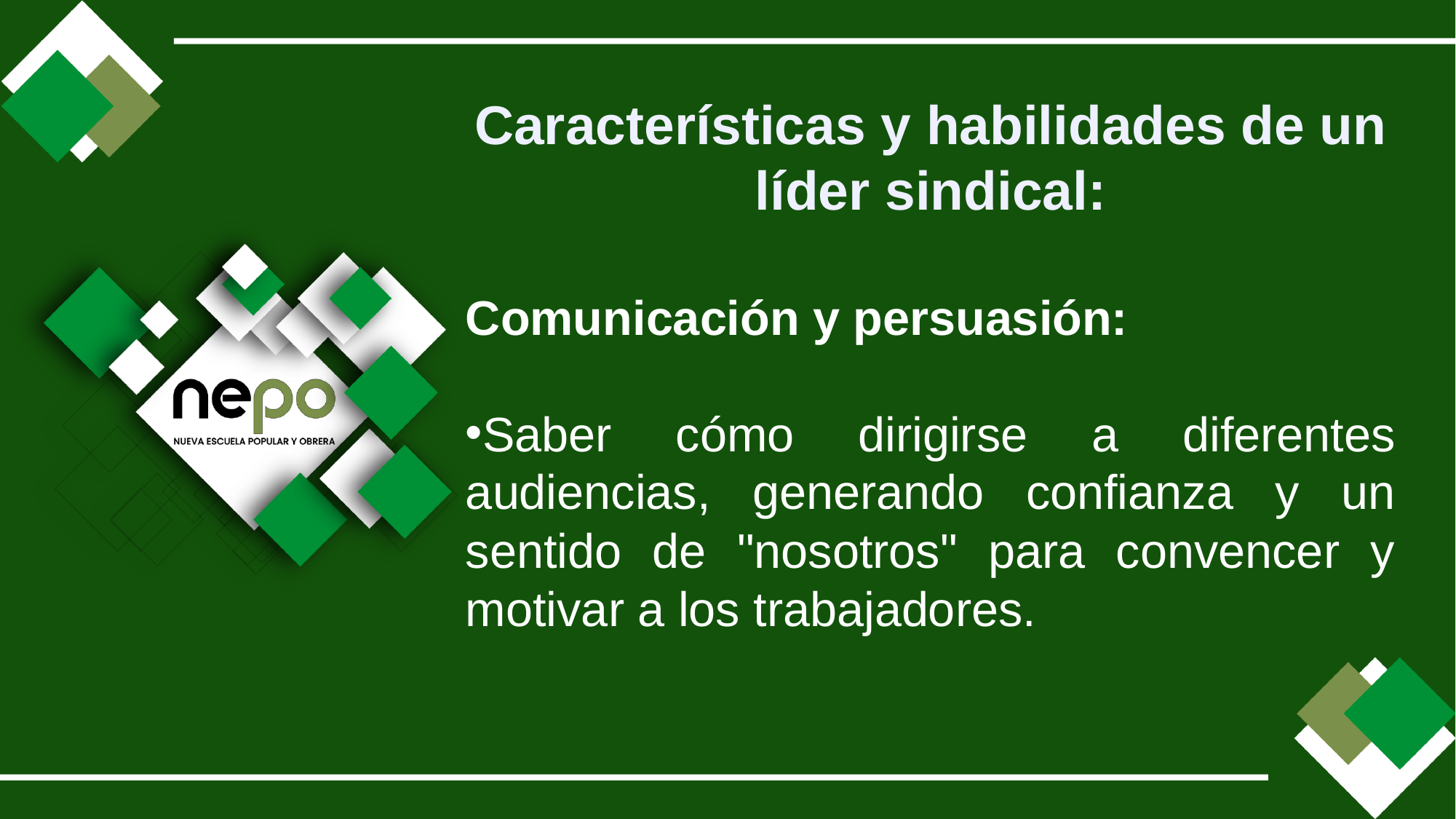

Características y habilidades de un líder sindical:

Comunicación y persuasión:

Saber cómo dirigirse a diferentes audiencias, generando confianza y un sentido de "nosotros" para convencer y motivar a los trabajadores.